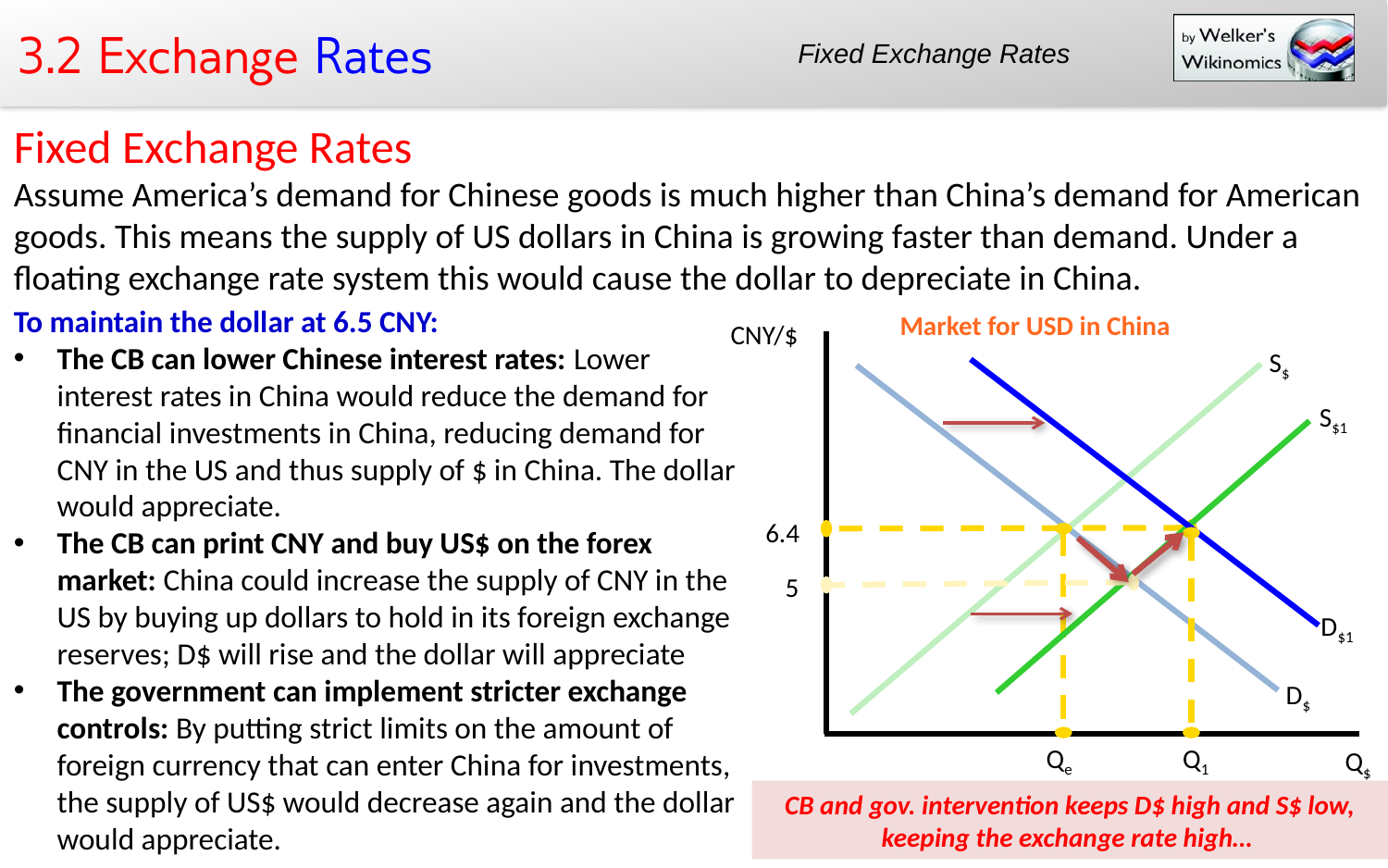

Fixed Exchange Rates
Fixed Exchange Rates
Assume America’s demand for Chinese goods is much higher than China’s demand for American goods. This means the supply of US dollars in China is growing faster than demand. Under a floating exchange rate system this would cause the dollar to depreciate in China.
To maintain the dollar at 6.5 CNY:
The CB can lower Chinese interest rates: Lower interest rates in China would reduce the demand for financial investments in China, reducing demand for CNY in the US and thus supply of $ in China. The dollar would appreciate.
The CB can print CNY and buy US$ on the forex market: China could increase the supply of CNY in the US by buying up dollars to hold in its foreign exchange reserves; D$ will rise and the dollar will appreciate
The government can implement stricter exchange controls: By putting strict limits on the amount of foreign currency that can enter China for investments, the supply of US$ would decrease again and the dollar would appreciate.
Market for USD in China
CNY/$
S$
S$1
6.4
5
D$1
D$
Qe
Q1
Q$
CB and gov. intervention keeps D$ high and S$ low, keeping the exchange rate high…